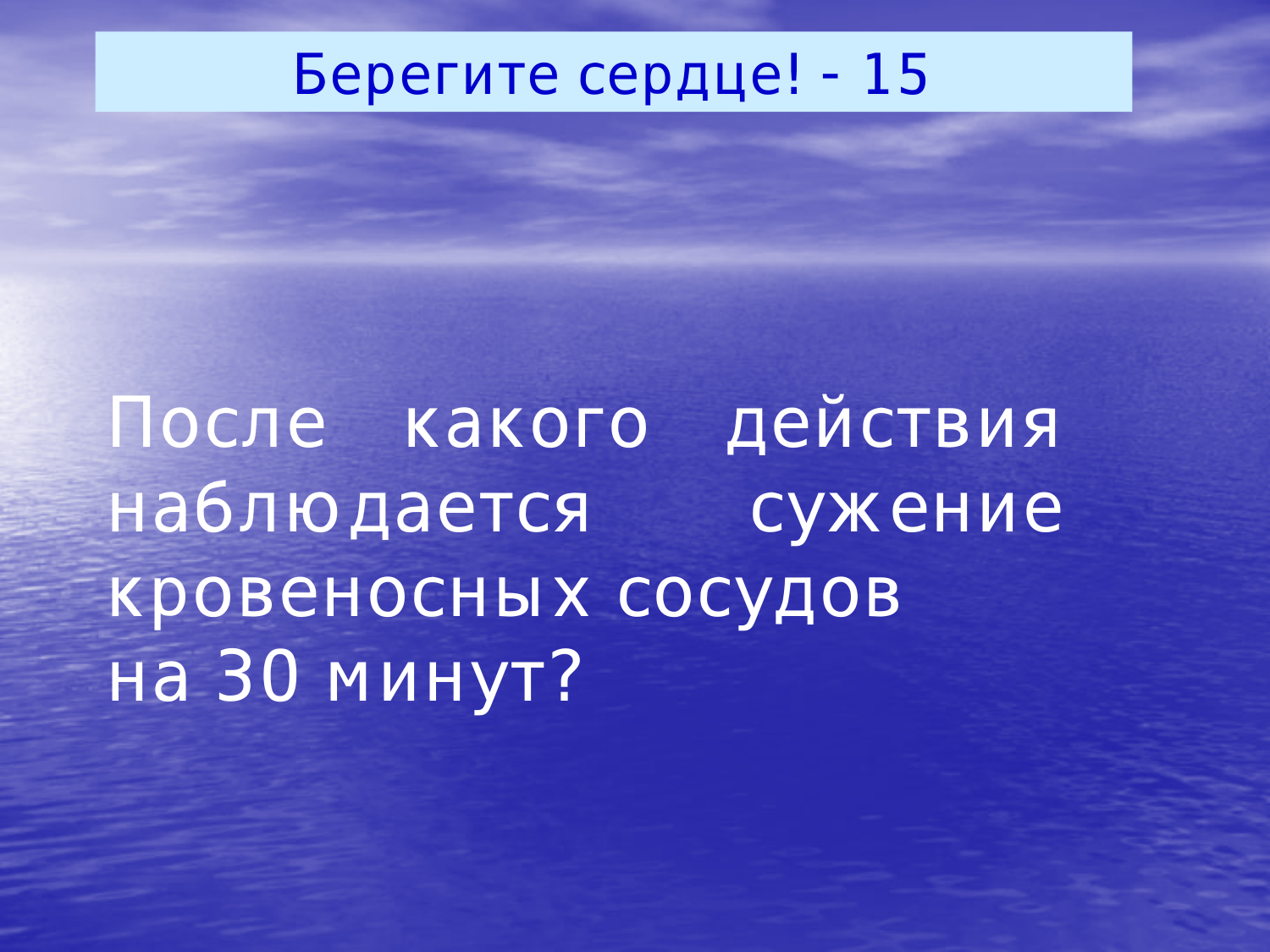

Берегите сердце! - 15

После какого действия наблюдается сужение кровеносных сосудов
на 30 минут?